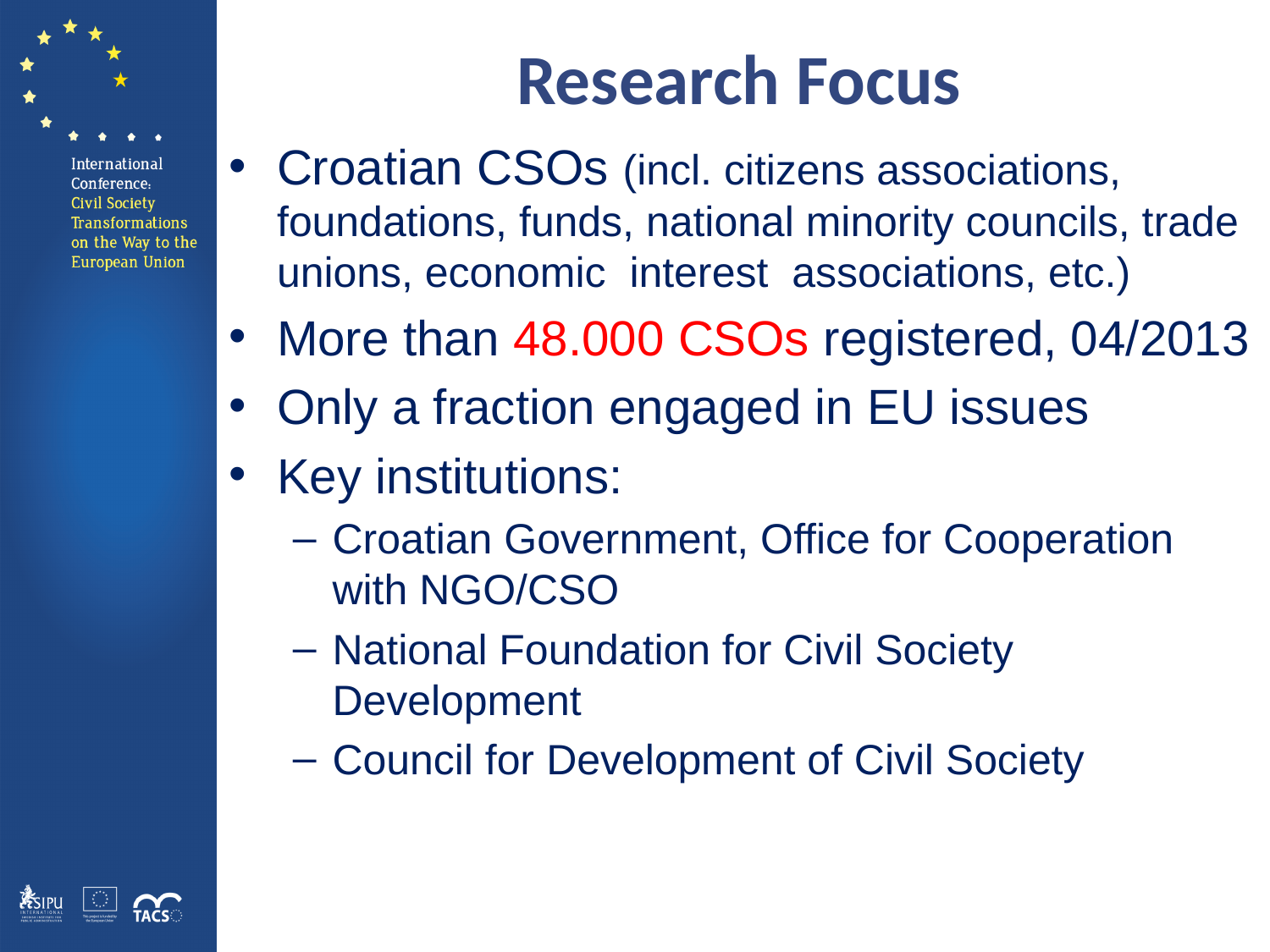

# Research Focus
Croatian CSOs (incl. citizens associations, foundations, funds, national minority councils, trade unions, economic  interest  associations, etc.)
More than 48.000 CSOs registered, 04/2013
Only a fraction engaged in EU issues
Key institutions:
Croatian Government, Office for Cooperation with NGO/CSO
National Foundation for Civil Society Development
Council for Development of Civil Society
3